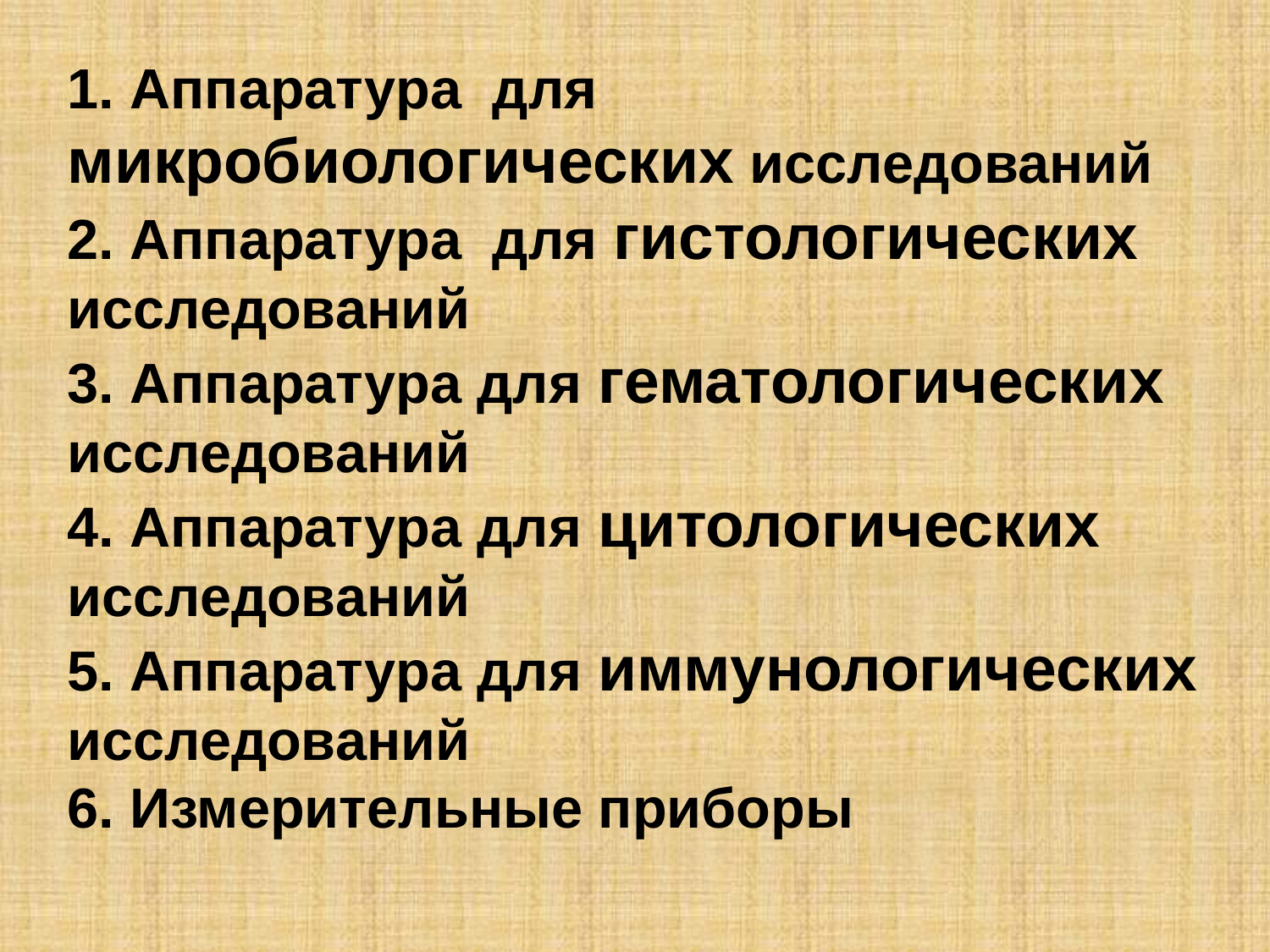

1. Аппаратура  для микробиологических исследований
2. Аппаратура  для гистологических исследований
3. Аппаратура для гематологических исследований
4. Аппаратура для цитологических исследований
5. Аппаратура для иммунологических исследований
6. Измерительные приборы